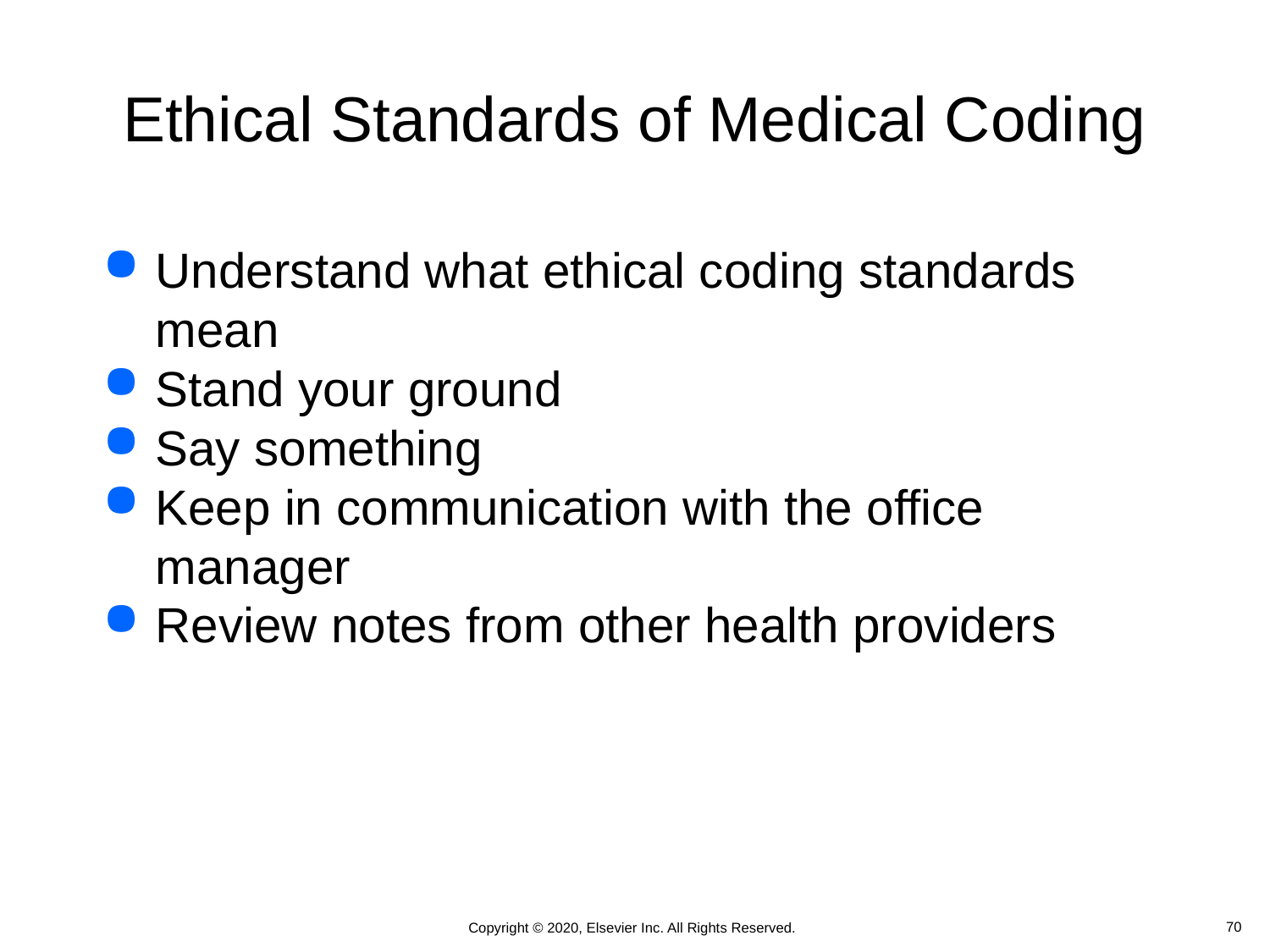

# Ethical Standards of Medical Coding
Understand what ethical coding standards mean
Stand your ground
Say something
Keep in communication with the office manager
Review notes from other health providers
 70